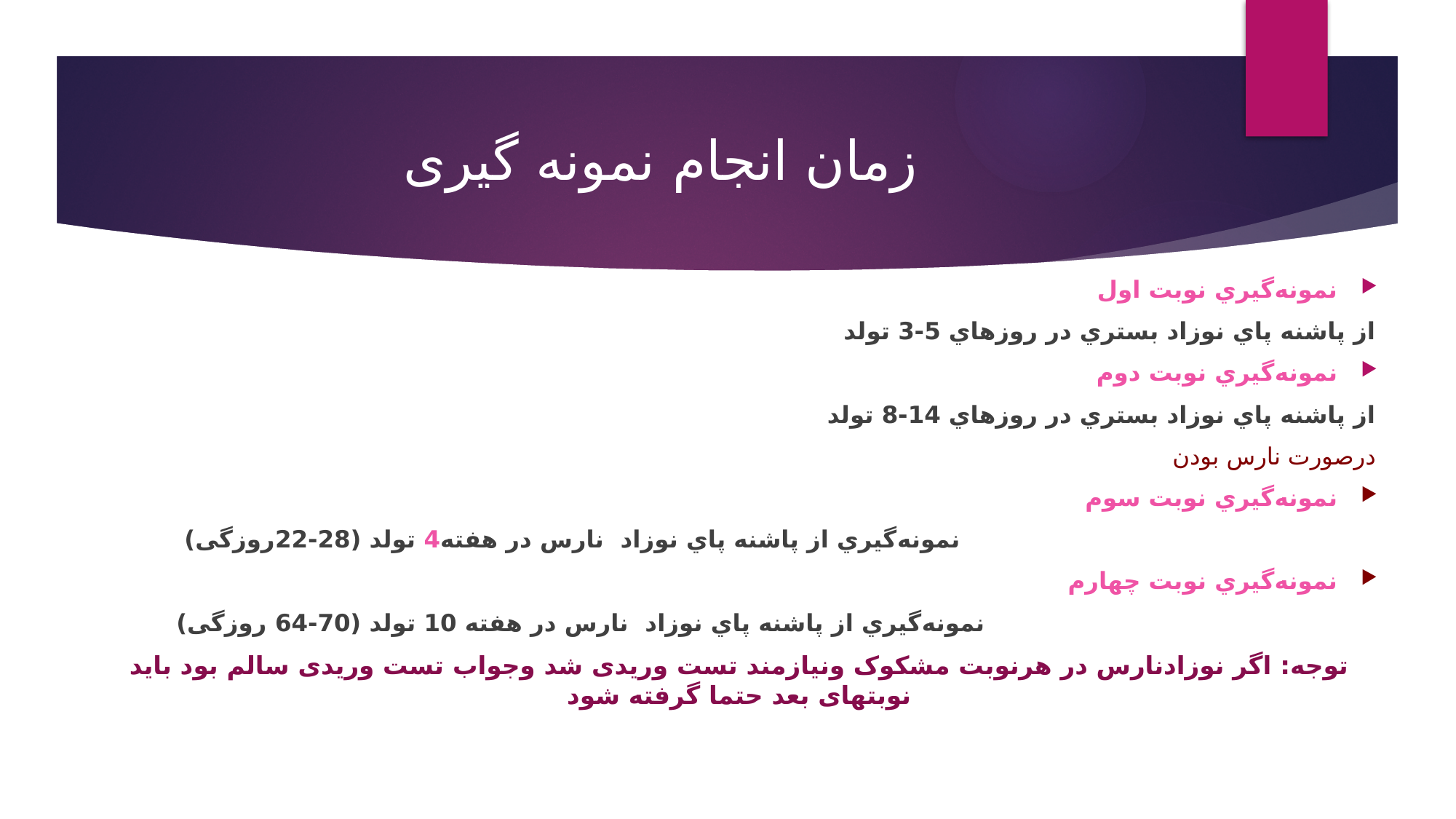

# زمان انجام نمونه گیری
نمونه‌گيري نوبت اول
       از پاشنه پاي نوزاد بستري در روزهاي 5-3 تولد
نمونه‌گيري نوبت دوم
       از پاشنه پاي نوزاد بستري در روزهاي 14-8 تولد
درصورت نارس بودن
نمونه‌گيري نوبت سوم
          نمونه‌گيري از پاشنه پاي نوزاد  نارس در هفته4 تولد (28-22روزگی)
نمونه‌گيري نوبت چهارم
         نمونه‌گيري از پاشنه پاي نوزاد  نارس در هفته 10 تولد (70-64 روزگی)
توجه: اگر نوزادنارس در هرنوبت مشکوک ونیازمند تست وریدی شد وجواب تست وریدی سالم بود باید نوبتهای بعد حتما گرفته شود